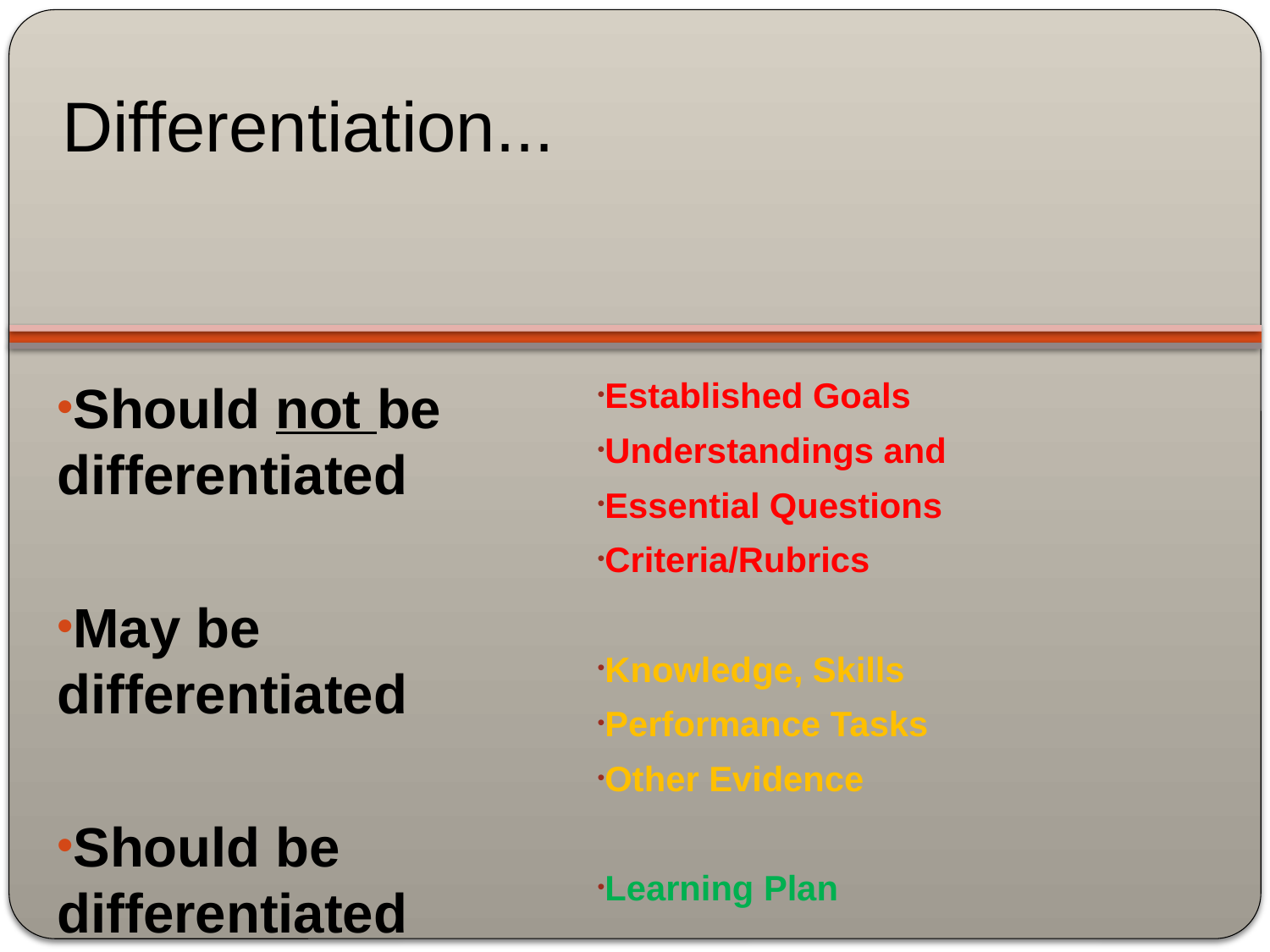

# Differentiation...
Should not be differentiated

May be differentiated

Should be differentiated
Established Goals
Understandings and
Essential Questions
Criteria/Rubrics

Knowledge, Skills
Performance Tasks
Other Evidence

Learning Plan